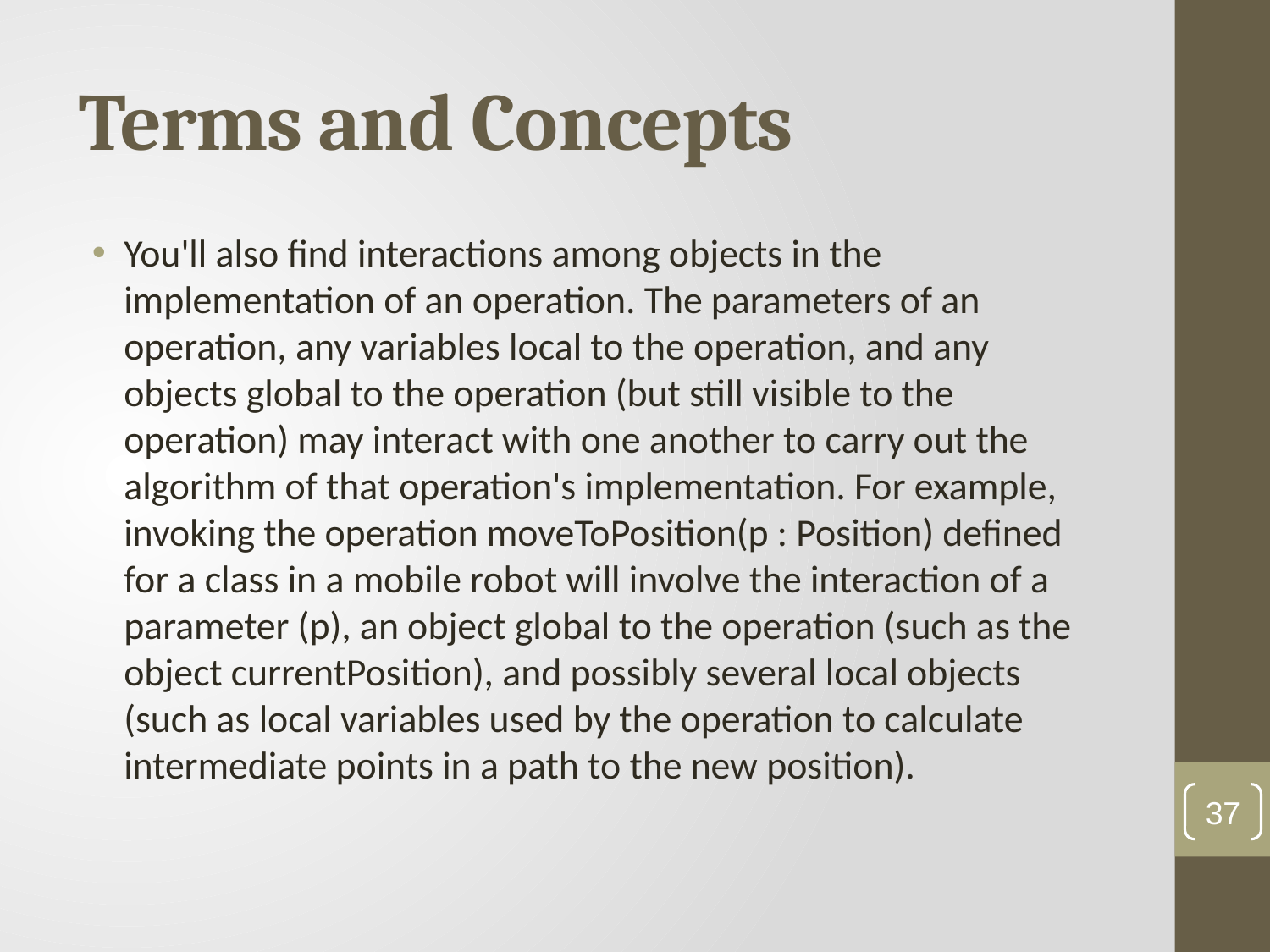

# Terms and Concepts
You'll also find interactions among objects in the implementation of an operation. The parameters of an operation, any variables local to the operation, and any objects global to the operation (but still visible to the operation) may interact with one another to carry out the algorithm of that operation's implementation. For example, invoking the operation moveToPosition(p : Position) defined for a class in a mobile robot will involve the interaction of a parameter (p), an object global to the operation (such as the object currentPosition), and possibly several local objects (such as local variables used by the operation to calculate intermediate points in a path to the new position).

37